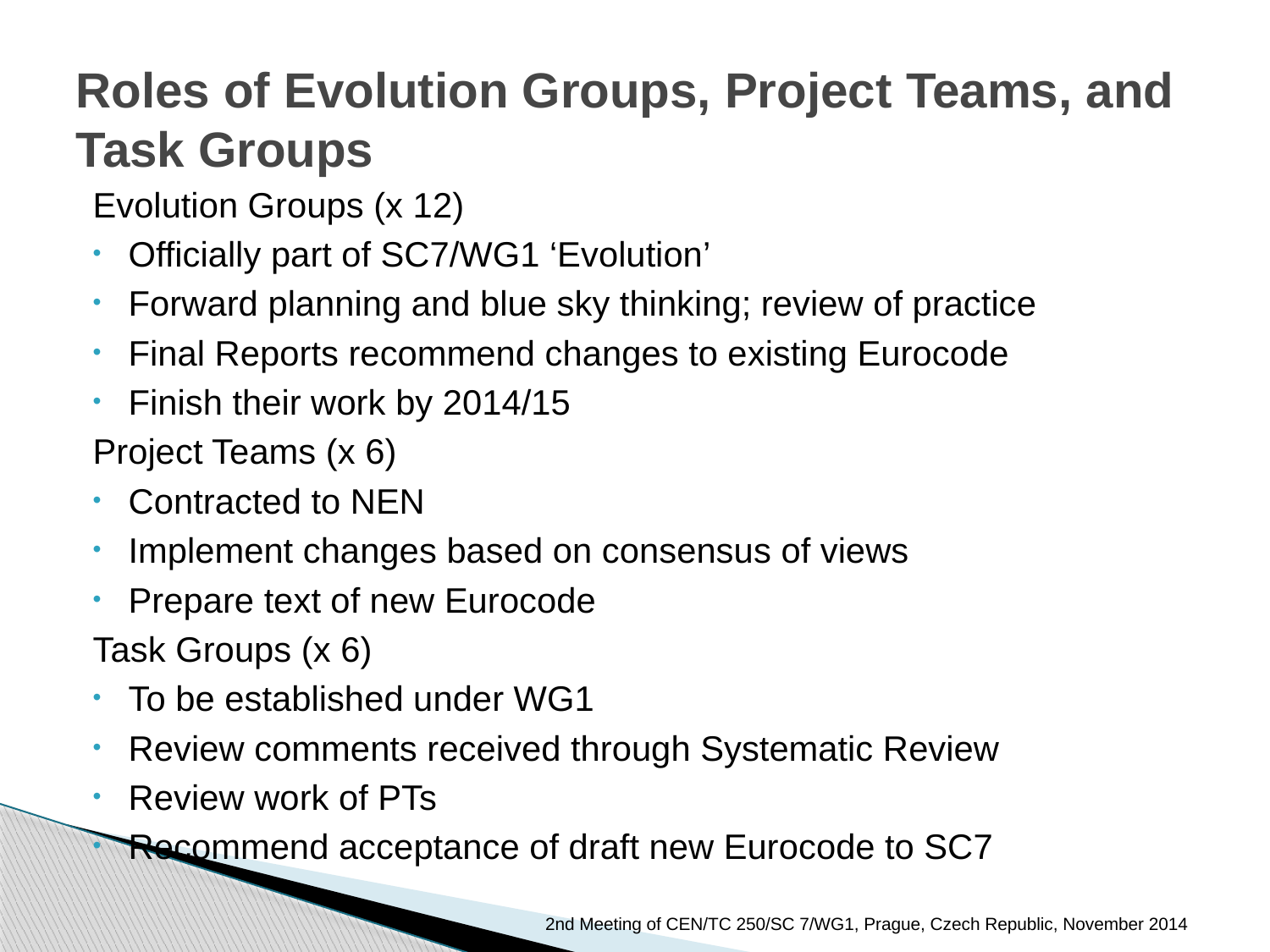

# Roles of Evolution Groups, Project Teams, and Task Groups
Evolution Groups (x 12)
Officially part of SC7/WG1 ‘Evolution’
Forward planning and blue sky thinking; review of practice
Final Reports recommend changes to existing Eurocode
Finish their work by 2014/15
Project Teams (x 6)
Contracted to NEN
Implement changes based on consensus of views
Prepare text of new Eurocode
Task Groups (x 6)
To be established under WG1
Review comments received through Systematic Review
Review work of PTs
Recommend acceptance of draft new Eurocode to SC7

2nd Meeting of CEN/TC 250/SC 7/WG1, Prague, Czech Republic, November 2014